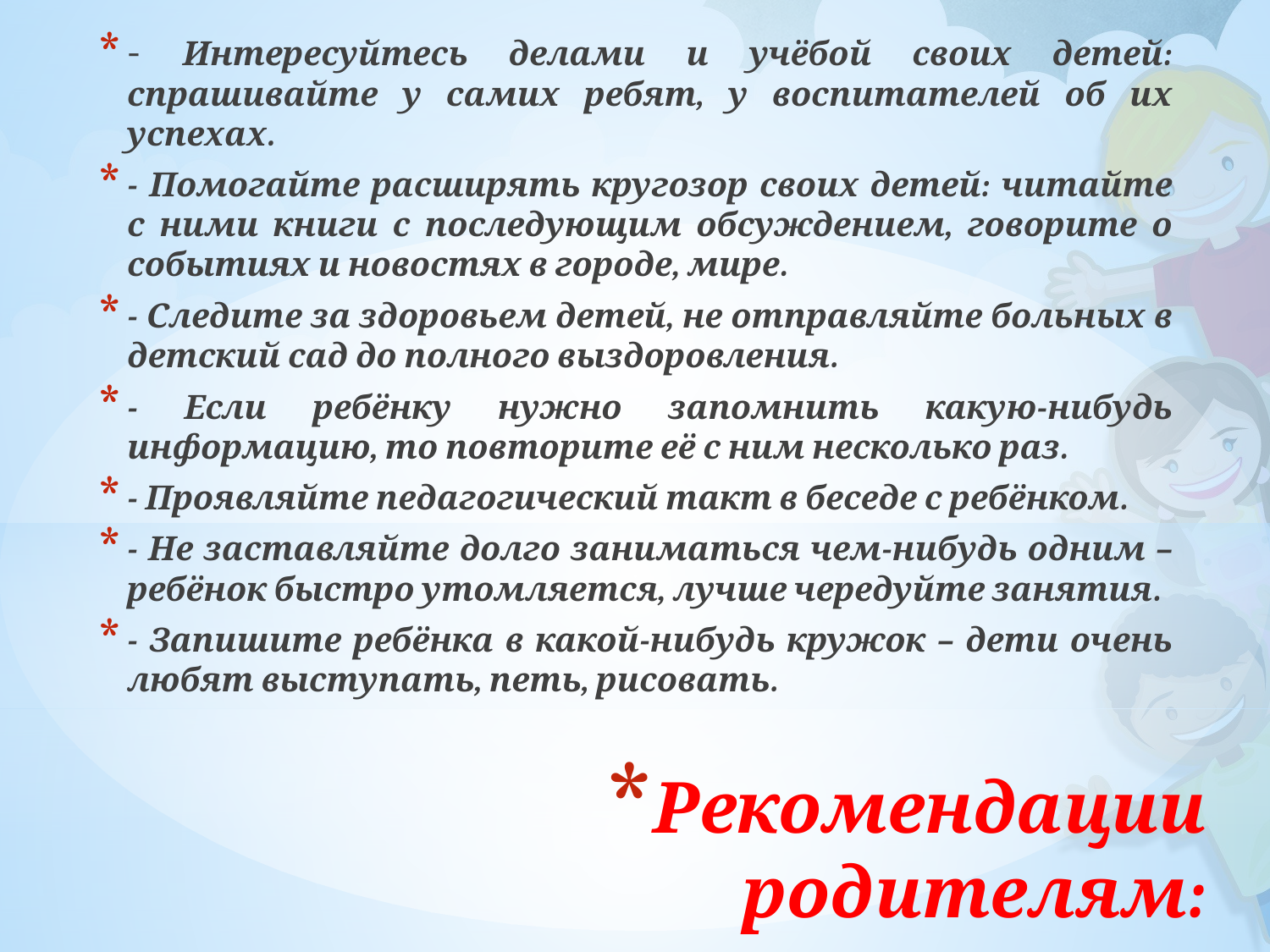

- Интересуйтесь делами и учёбой своих детей: спрашивайте у самих ребят, у воспитателей об их успехах.
- Помогайте расширять кругозор своих детей: читайте с ними книги с последующим обсуждением, говорите о событиях и новостях в городе, мире.
- Следите за здоровьем детей, не отправляйте больных в детский сад до полного выздоровления.
- Если ребёнку нужно запомнить какую-нибудь информацию, то повторите её с ним несколько раз.
- Проявляйте педагогический такт в беседе с ребёнком.
- Не заставляйте долго заниматься чем-нибудь одним – ребёнок быстро утомляется, лучше чередуйте занятия.
- Запишите ребёнка в какой-нибудь кружок – дети очень любят выступать, петь, рисовать.

# Рекомендации родителям: